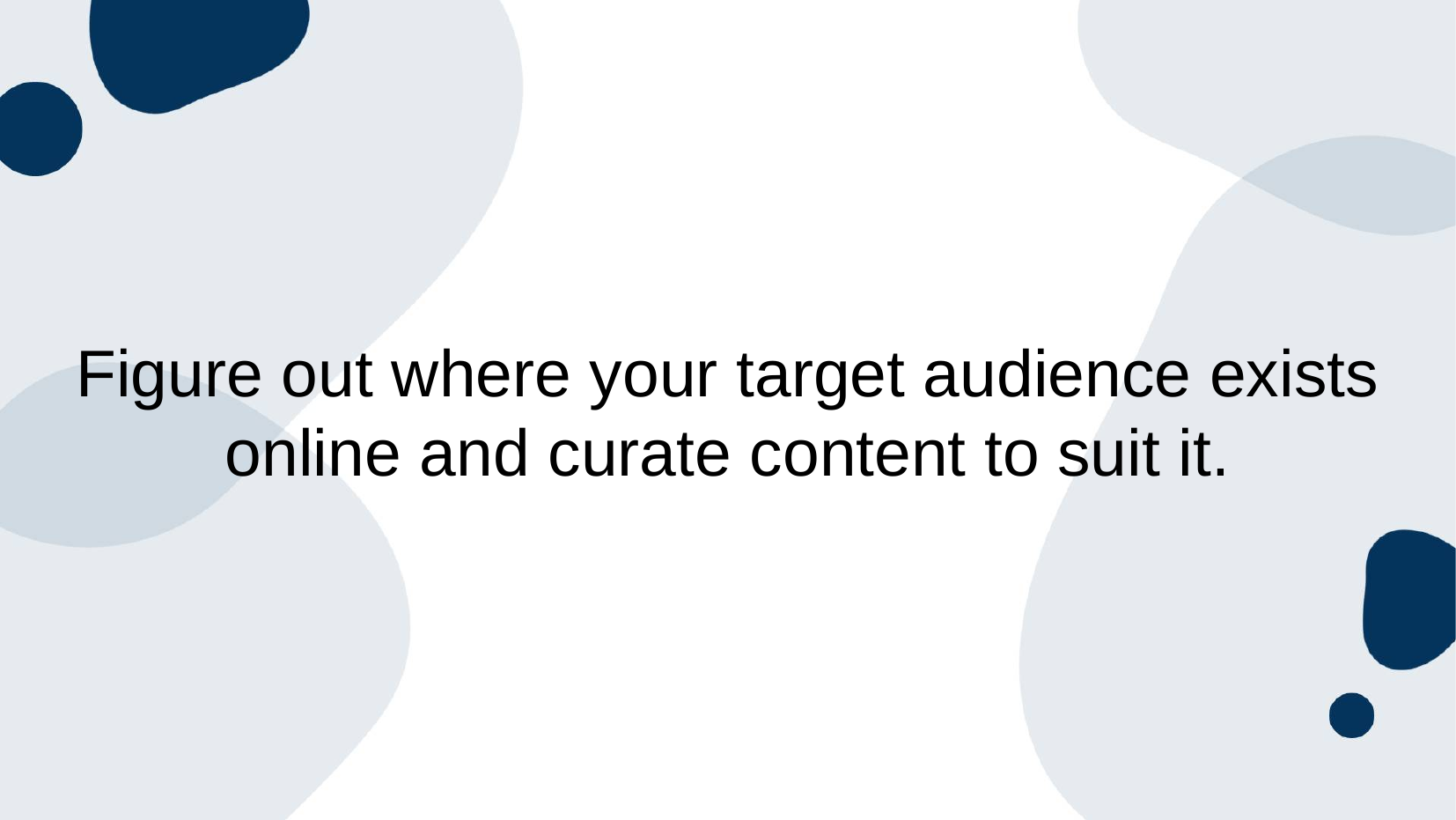

Figure out where your target audience exists online and curate content to suit it.